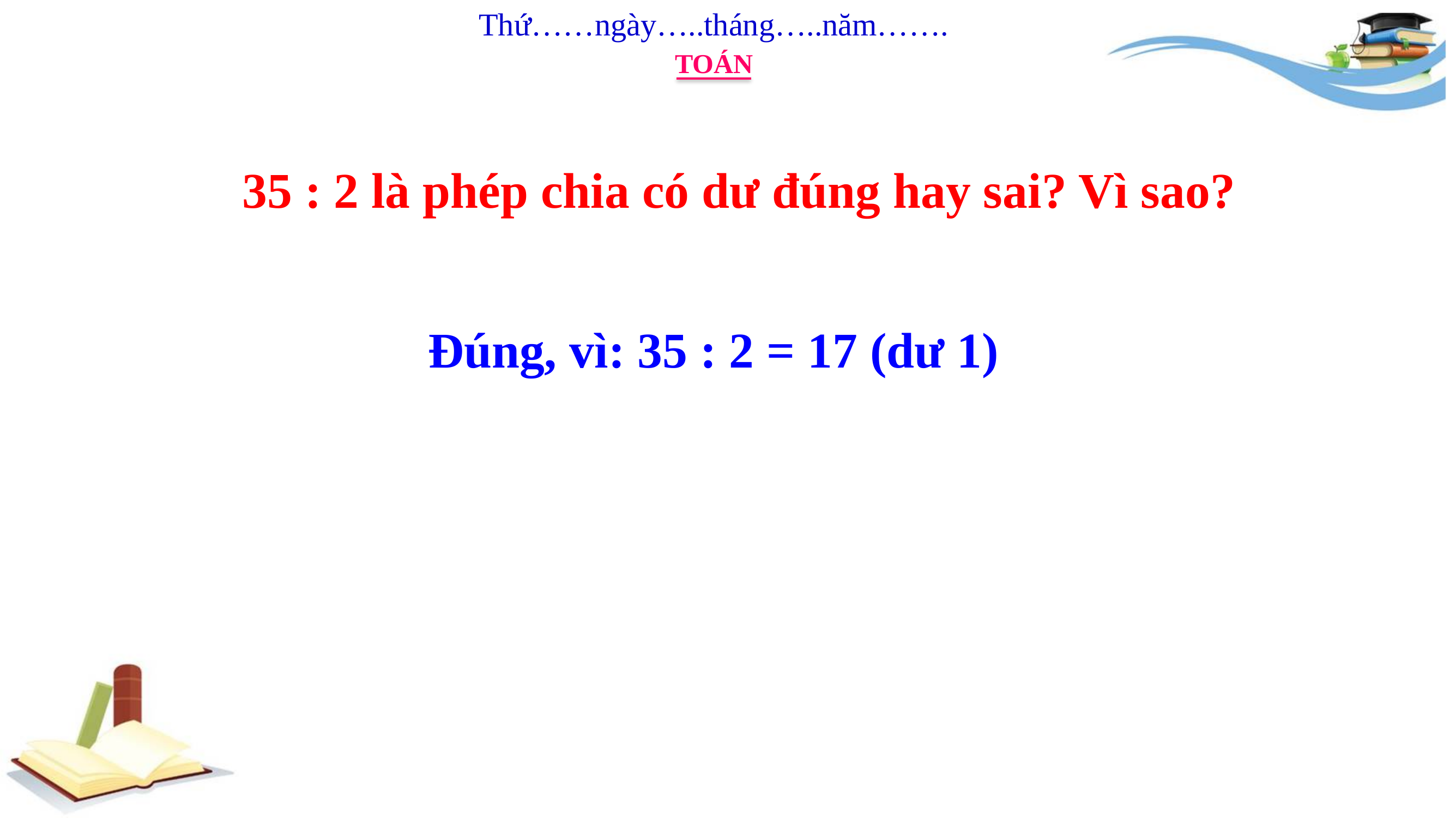

Thứ……ngày…..tháng…..năm…….
TOÁN
35 : 2 là phép chia có dư đúng hay sai? Vì sao?
Đúng, vì: 35 : 2 = 17 (dư 1)